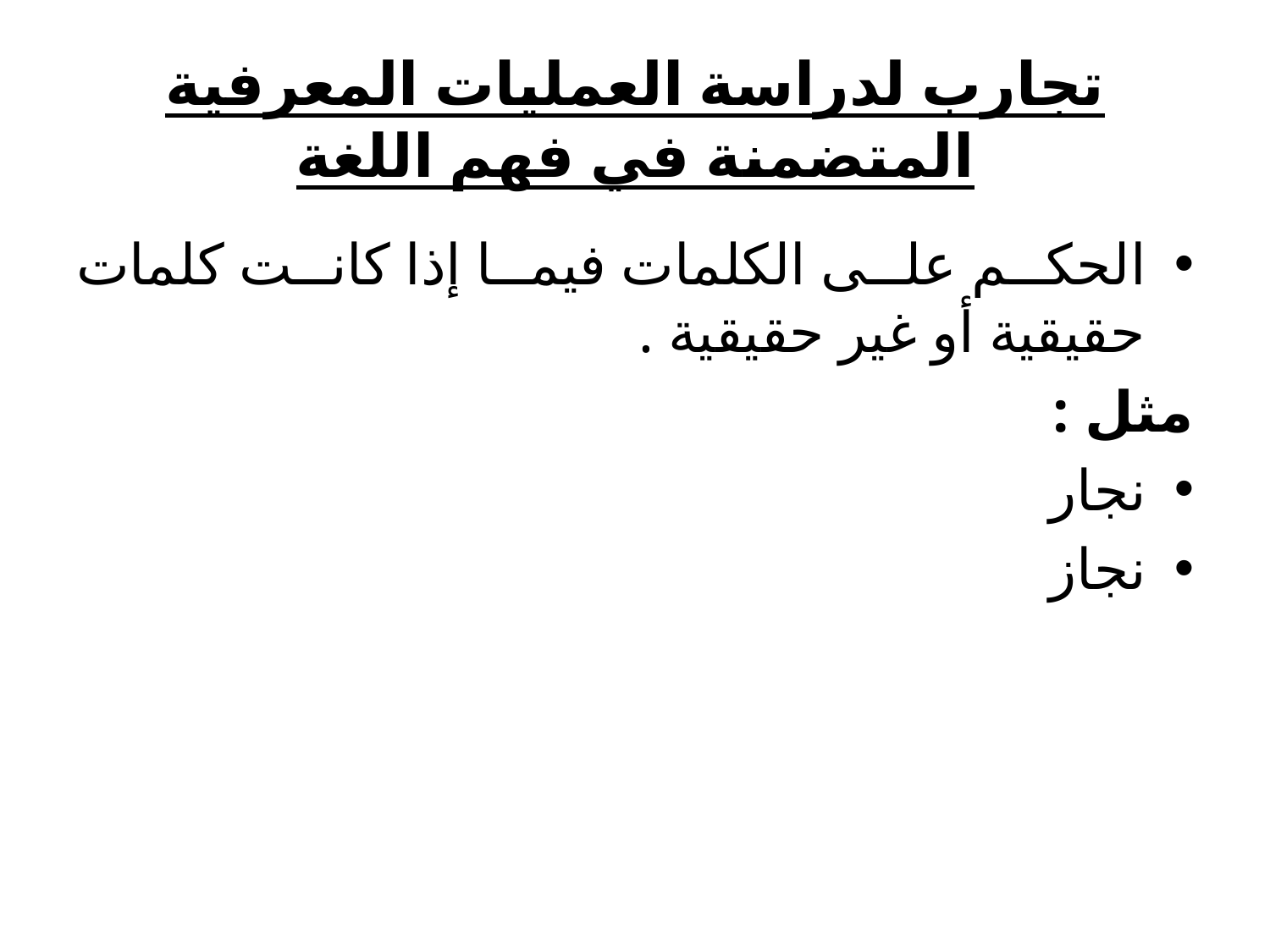

# تجارب لدراسة العمليات المعرفية المتضمنة في فهم اللغة
الحكم على الكلمات فيما إذا كانت كلمات حقيقية أو غير حقيقية .
مثل :
نجار
نجاز